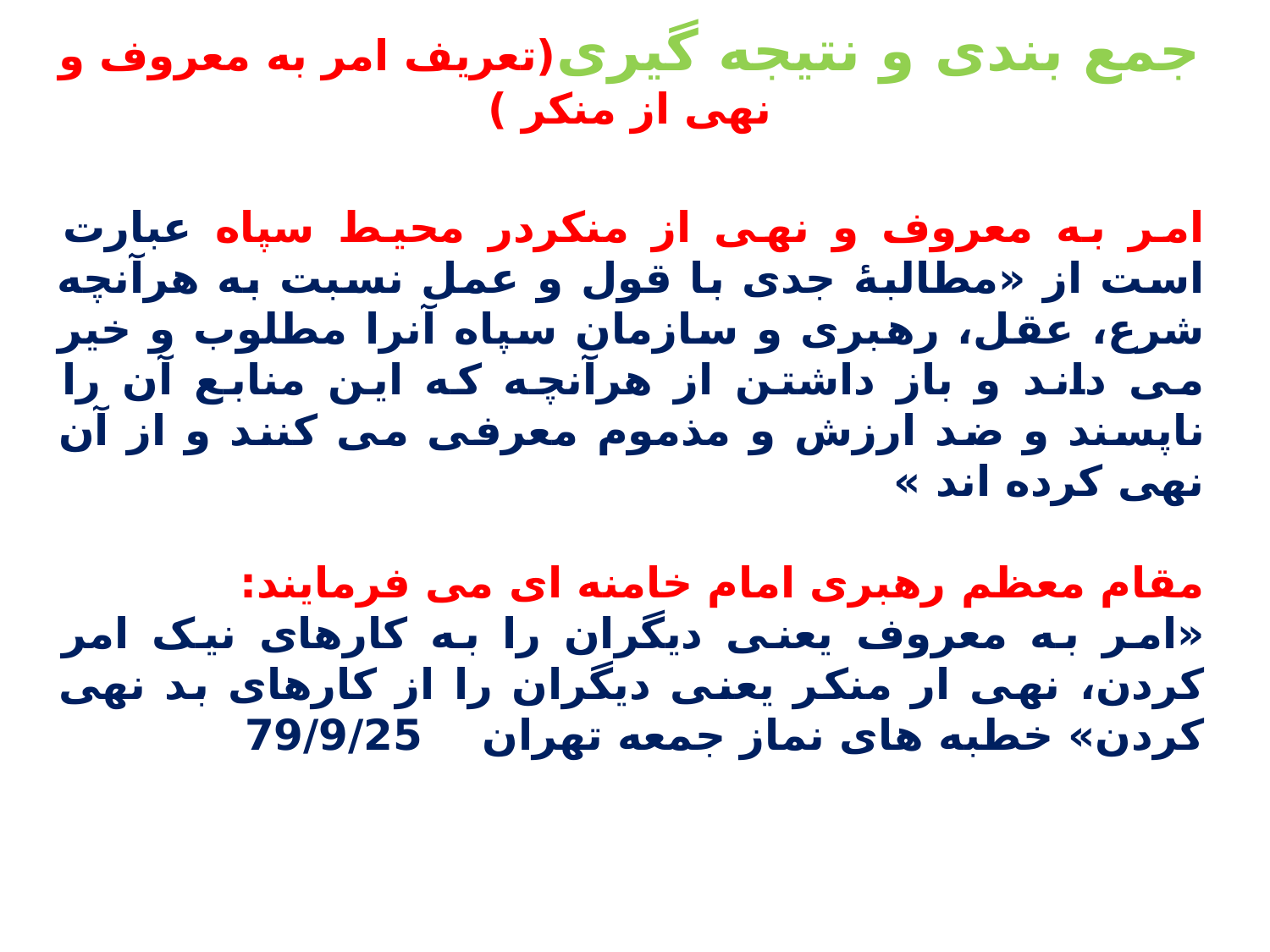

جمع بندی و نتیجه گیری(تعریف امر به معروف و نهی از منکر )

امر به معروف و نهی از منکردر محیط سپاه عبارت است از «مطالبۀ جدی با قول و عمل نسبت به هرآنچه شرع، عقل، رهبری و سازمان سپاه آنرا مطلوب و خیر می داند و باز داشتن از هرآنچه که این منابع آن را ناپسند و ضد ارزش و مذموم معرفی می کنند و از آن نهی کرده اند »

مقام معظم رهبری امام خامنه ای می فرمایند:
«امر به معروف یعنی دیگران را به کارهای نیک امر کردن، نهی ار منکر یعنی دیگران را از کارهای بد نهی کردن» خطبه های نماز جمعه تهران    79/9/25